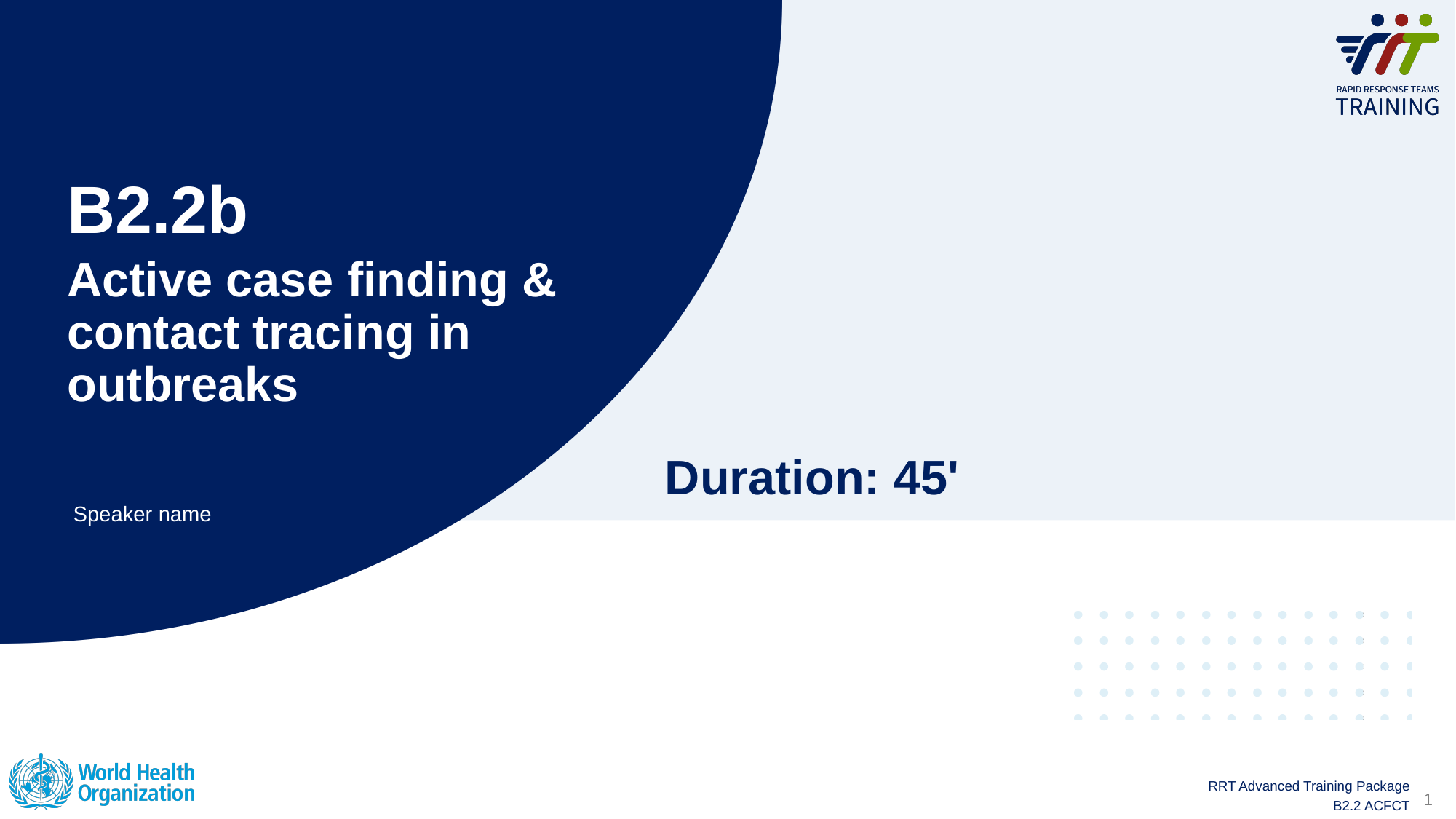

B2.2b
# Active case finding & contact tracing in outbreaks
Duration: 45'
Speaker name